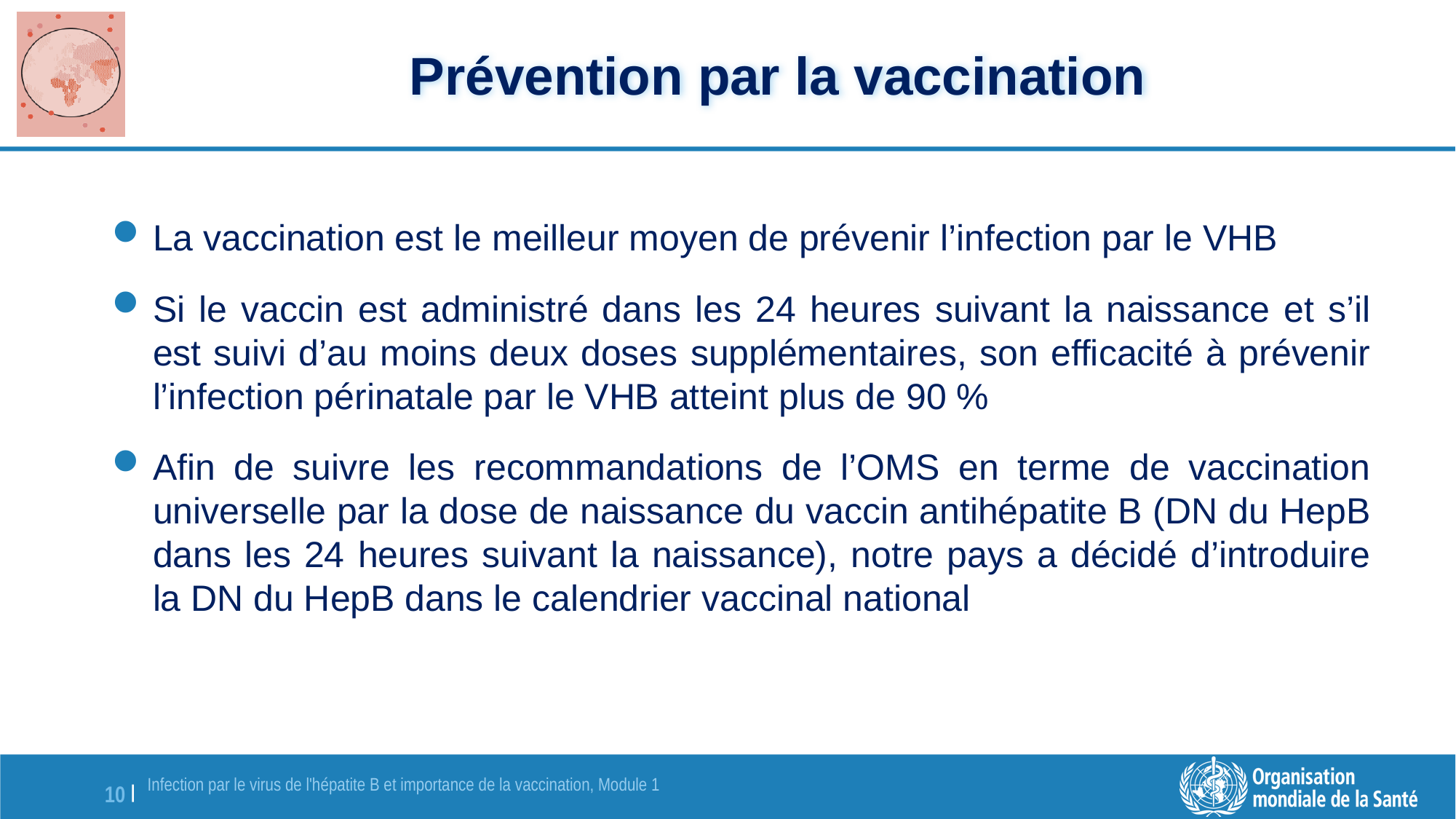

# Prévention par la vaccination
La vaccination est le meilleur moyen de prévenir l’infection par le VHB
Si le vaccin est administré dans les 24 heures suivant la naissance et s’il est suivi d’au moins deux doses supplémentaires, son efficacité à prévenir l’infection périnatale par le VHB atteint plus de 90 %
Afin de suivre les recommandations de l’OMS en terme de vaccination universelle par la dose de naissance du vaccin antihépatite B (DN du HepB dans les 24 heures suivant la naissance), notre pays a décidé d’introduire la DN du HepB dans le calendrier vaccinal national